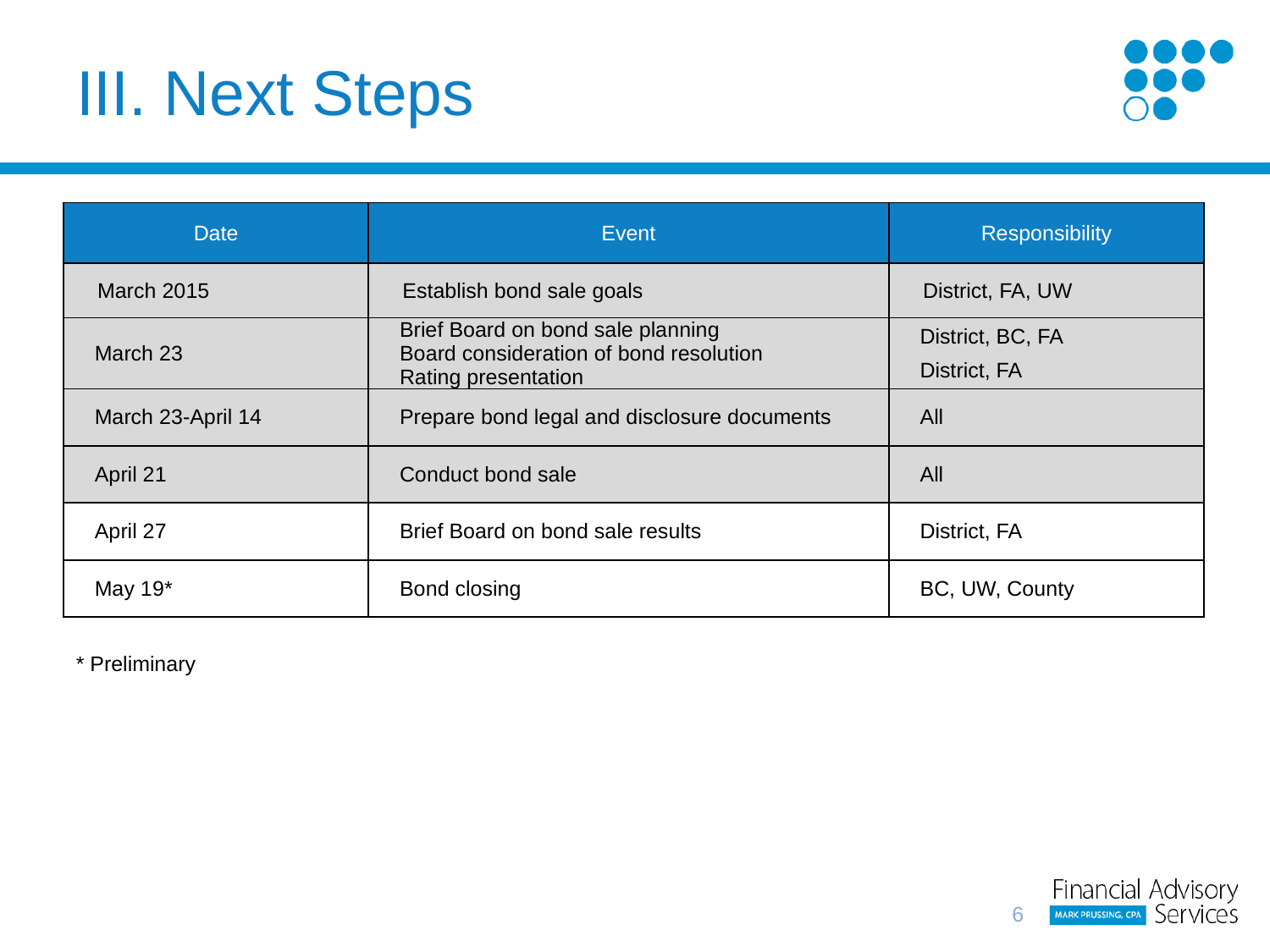

# III. Next Steps
| Date | Event | Responsibility |
| --- | --- | --- |
| March 2015 | Establish bond sale goals | District, FA, UW |
| March 23 | Brief Board on bond sale planning Board consideration of bond resolution Rating presentation | District, BC, FA District, FA |
| March 23-April 14 | Prepare bond legal and disclosure documents | All |
| April 21 | Conduct bond sale | All |
| April 27 | Brief Board on bond sale results | District, FA |
| May 19\* | Bond closing | BC, UW, County |
* Preliminary
6